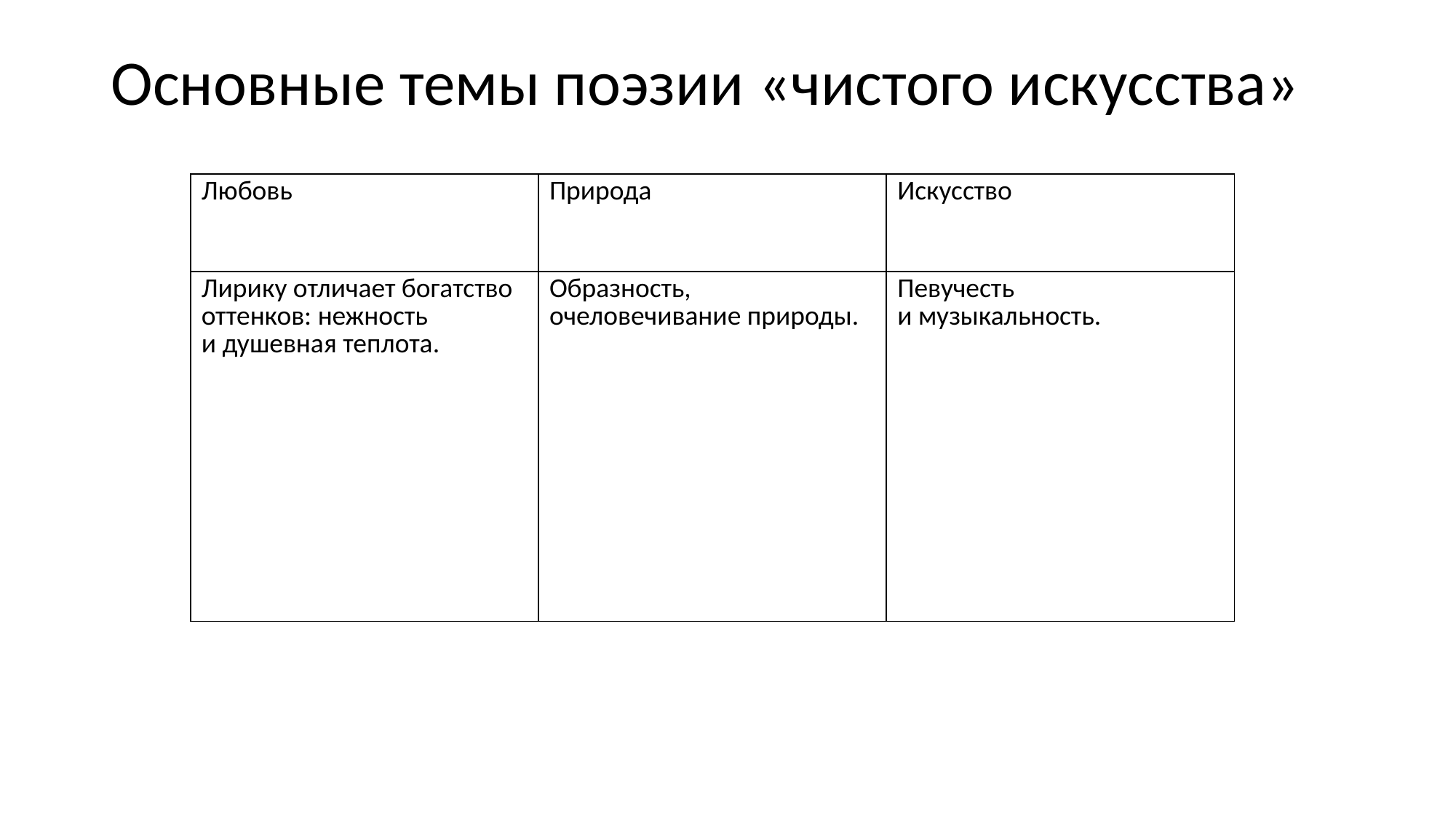

# Основные темы поэзии «чистого искусства»
| Любовь | Природа | Искусство |
| --- | --- | --- |
| Лирику отличает богатство оттенков: нежность и душевная теплота. | Образность, очеловечивание природы. | Певучесть и музыкальность. |